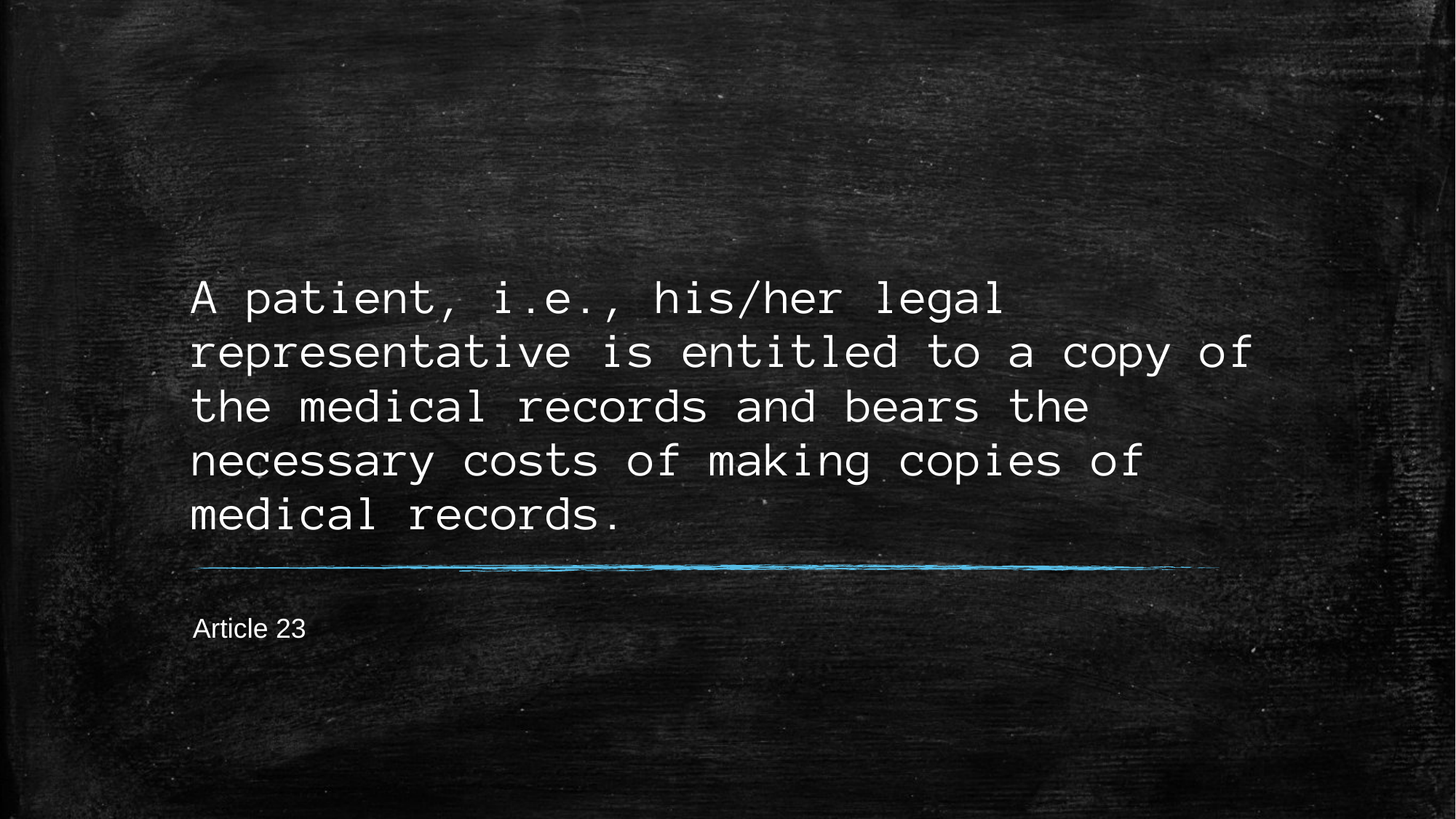

# A patient, i.e., his/her legal representative is entitled to a copy of the medical records and bears the necessary costs of making copies of medical records.
Article 23